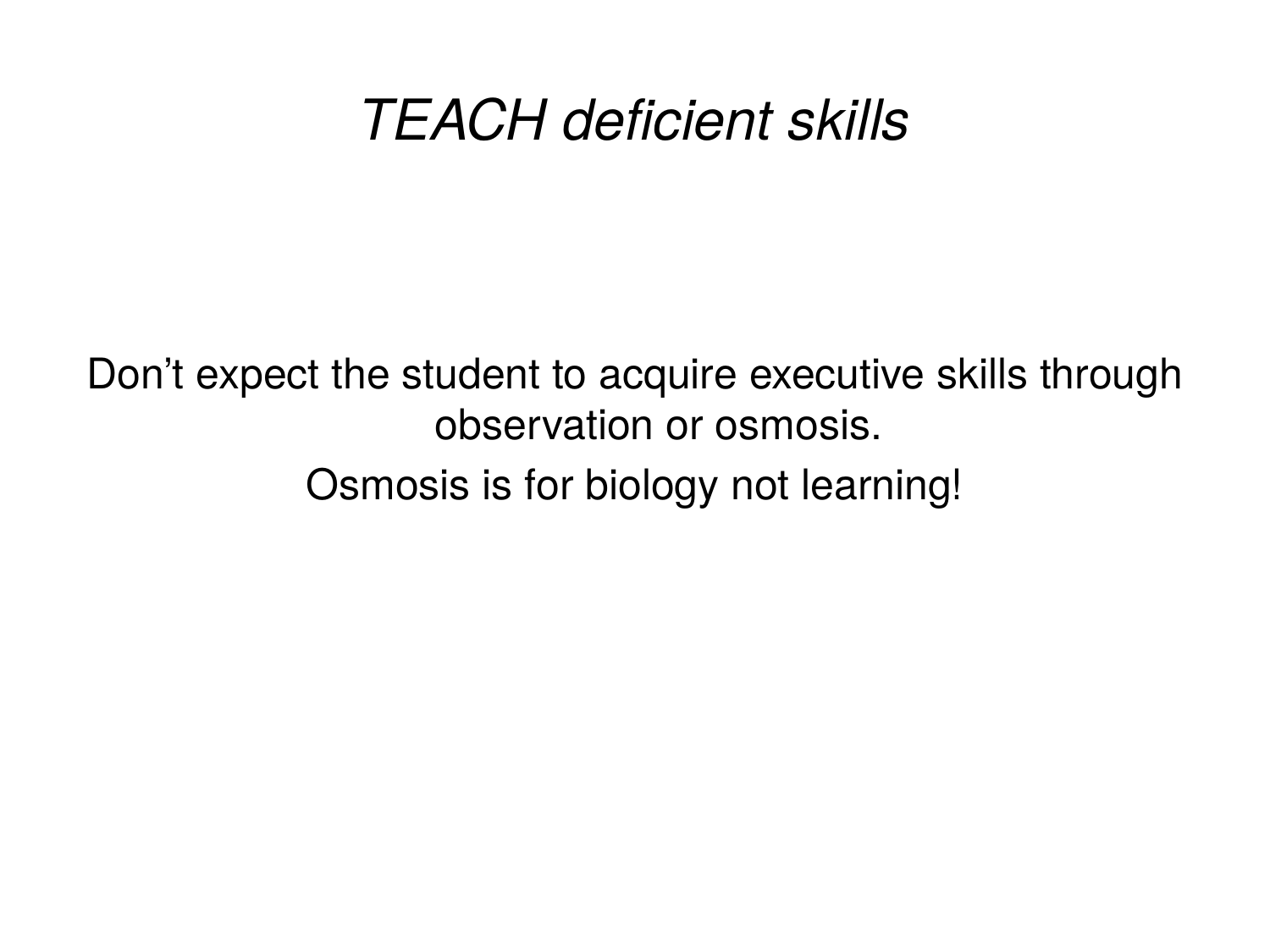

# TEACH deficient skills

Don’t expect the student to acquire executive skills through observation or osmosis.
Osmosis is for biology not learning!